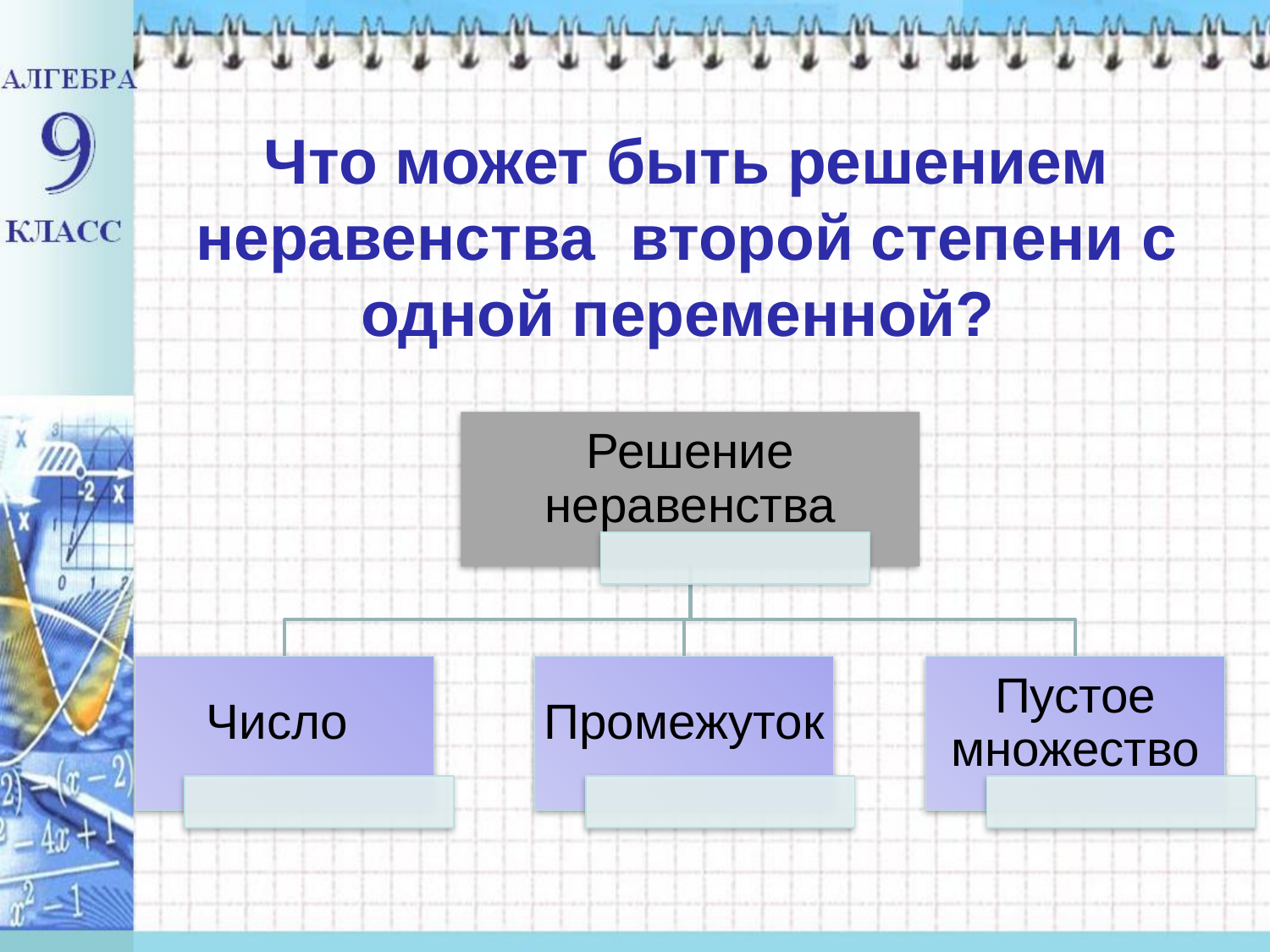

# Что может быть решением неравенства  второй степени с одной переменной?
Решение неравенства

Число

Промежуток

Пустое множество